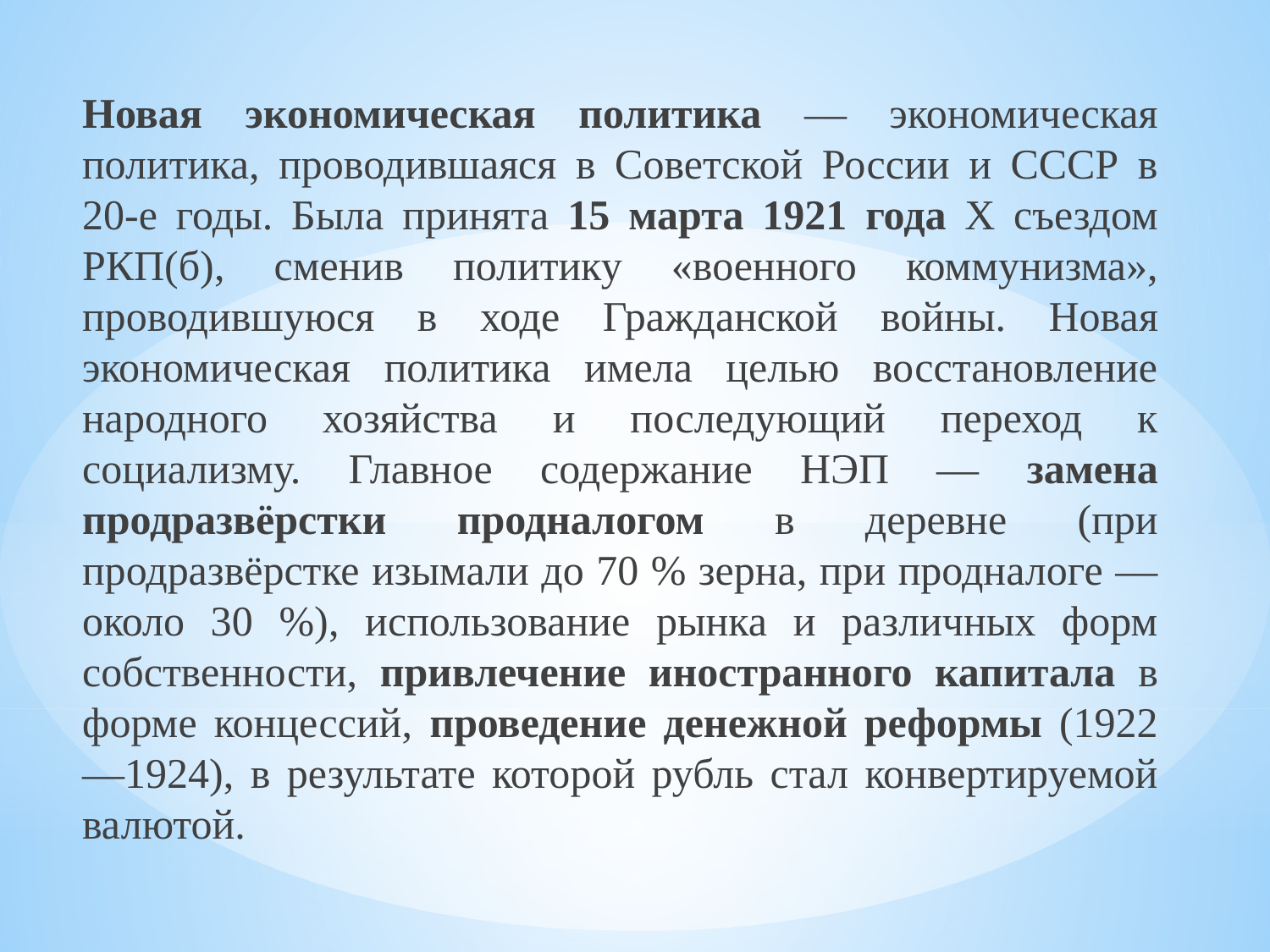

Новая экономическая политика — экономическая политика, проводившаяся в Советской России и СССР в 20-е годы. Была принята 15 марта 1921 года X съездом РКП(б), сменив политику «военного коммунизма», проводившуюся в ходе Гражданской войны. Новая экономическая политика имела целью восстановление народного хозяйства и последующий переход к социализму. Главное содержание НЭП — замена продразвёрстки продналогом в деревне (при продразвёрстке изымали до 70 % зерна, при продналоге — около 30 %), использование рынка и различных форм собственности, привлечение иностранного капитала в форме концессий, проведение денежной реформы (1922—1924), в результате которой рубль стал конвертируемой валютой.